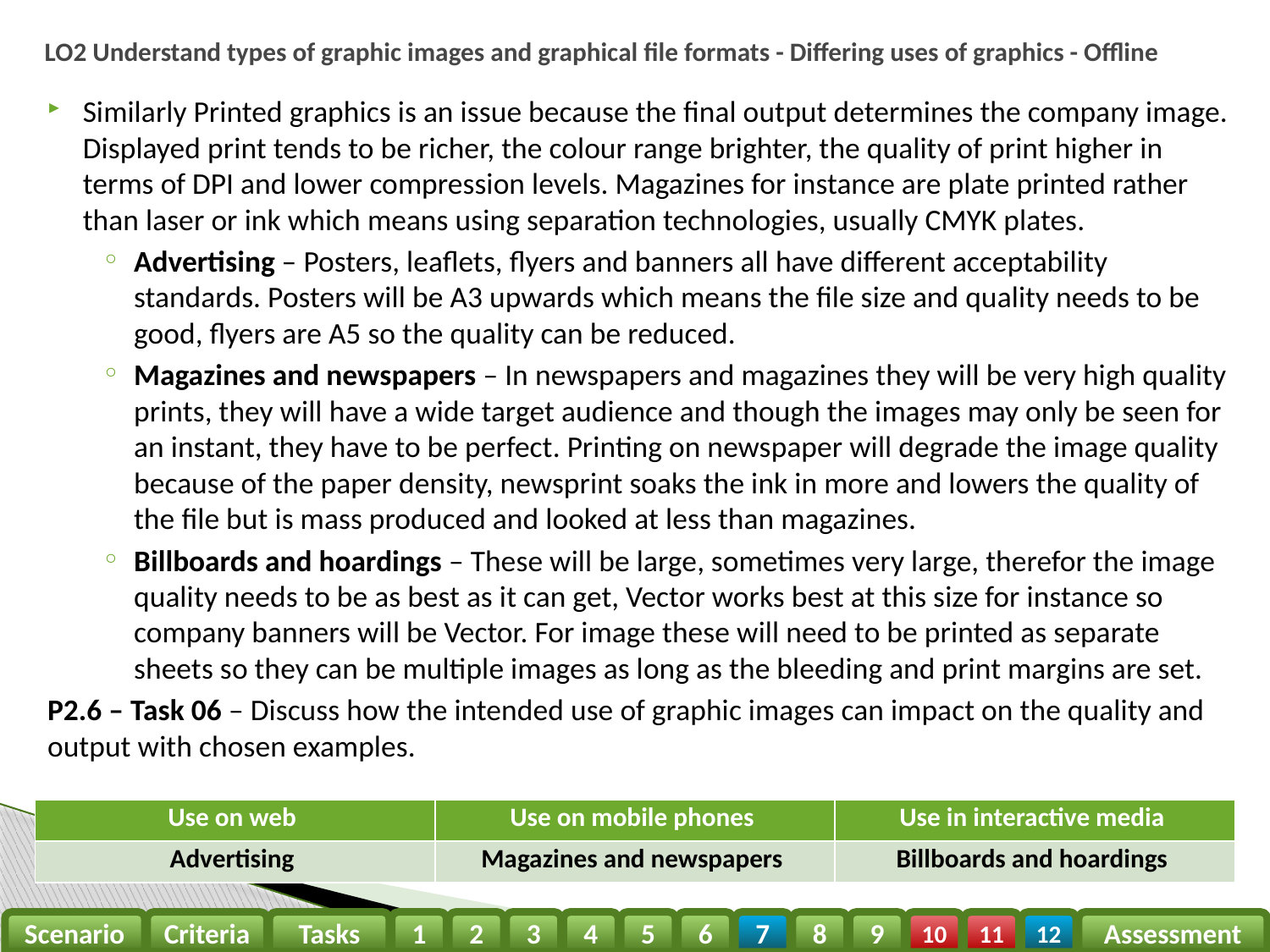

# LO2 Understand types of graphic images and graphical file formats - Differing uses of graphics - Offline
Similarly Printed graphics is an issue because the final output determines the company image. Displayed print tends to be richer, the colour range brighter, the quality of print higher in terms of DPI and lower compression levels. Magazines for instance are plate printed rather than laser or ink which means using separation technologies, usually CMYK plates.
Advertising – Posters, leaflets, flyers and banners all have different acceptability standards. Posters will be A3 upwards which means the file size and quality needs to be good, flyers are A5 so the quality can be reduced.
Magazines and newspapers – In newspapers and magazines they will be very high quality prints, they will have a wide target audience and though the images may only be seen for an instant, they have to be perfect. Printing on newspaper will degrade the image quality because of the paper density, newsprint soaks the ink in more and lowers the quality of the file but is mass produced and looked at less than magazines.
Billboards and hoardings – These will be large, sometimes very large, therefor the image quality needs to be as best as it can get, Vector works best at this size for instance so company banners will be Vector. For image these will need to be printed as separate sheets so they can be multiple images as long as the bleeding and print margins are set.
P2.6 – Task 06 – Discuss how the intended use of graphic images can impact on the quality and output with chosen examples.
| Use on web | Use on mobile phones | Use in interactive media |
| --- | --- | --- |
| Advertising | Magazines and newspapers | Billboards and hoardings |